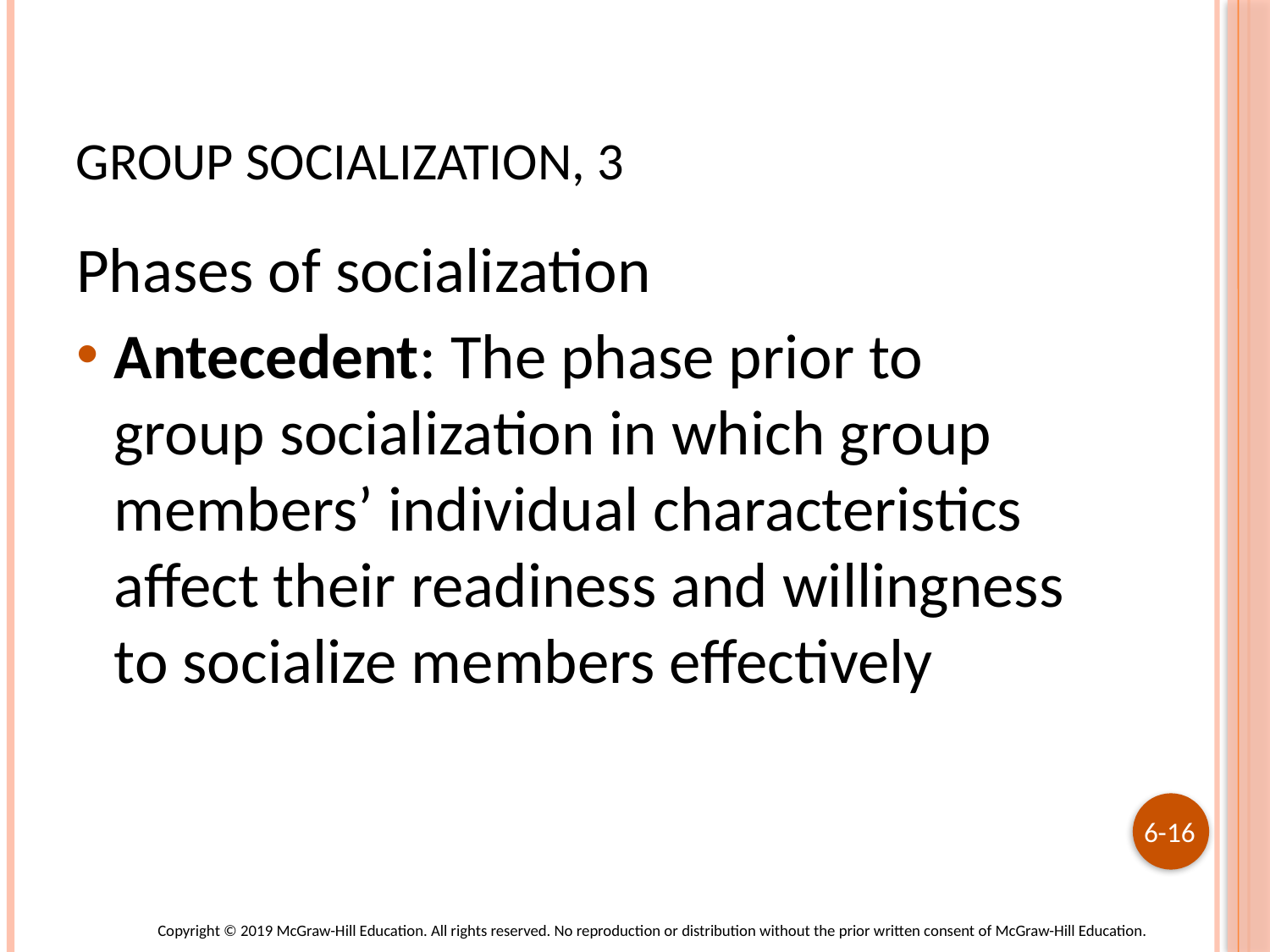

# Group Socialization, 3
Phases of socialization
Antecedent: The phase prior to group socialization in which group members’ individual characteristics affect their readiness and willingness to socialize members effectively